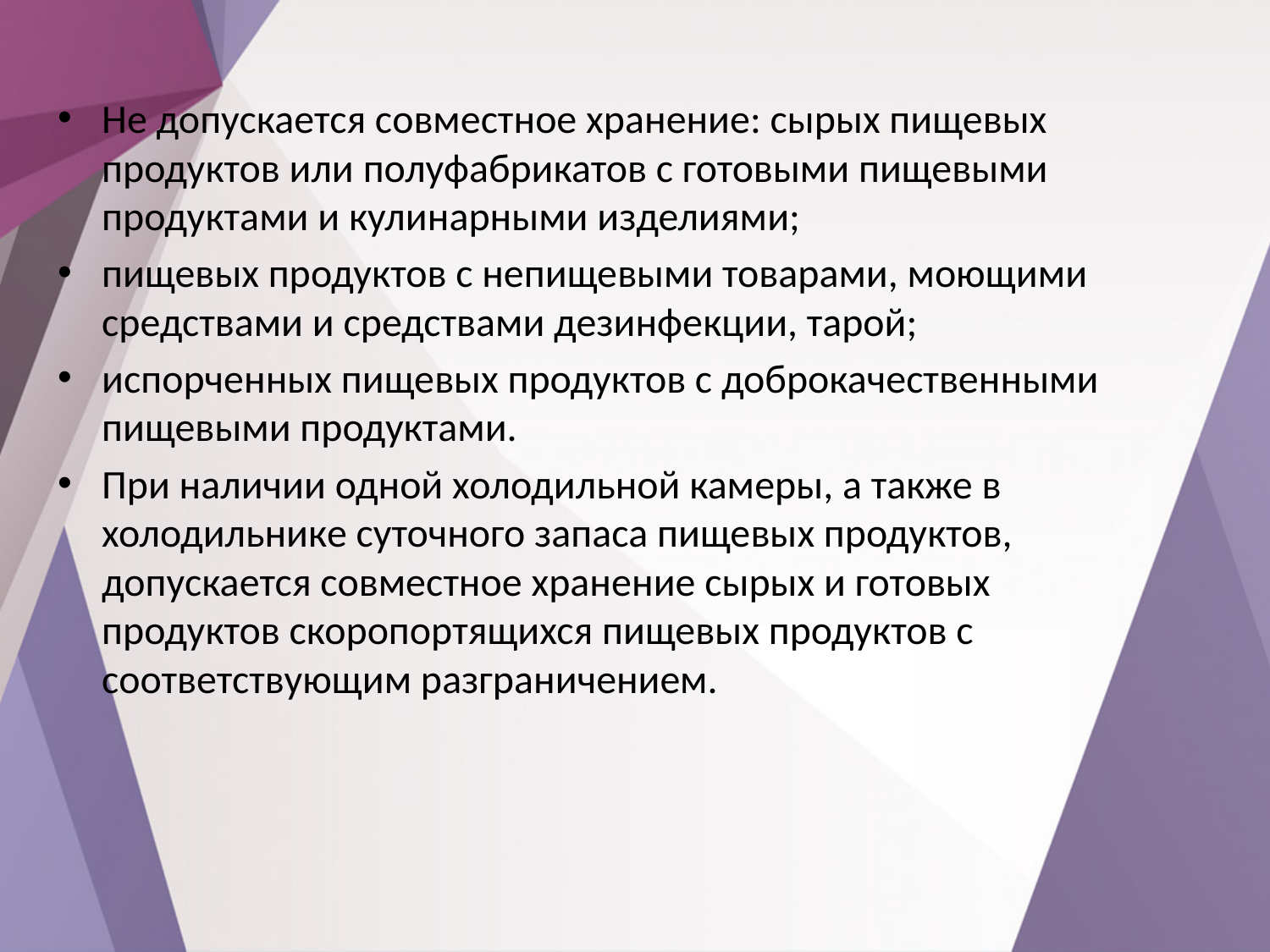

Не допускается совместное хранение: сырых пищевых продуктов или полуфабрикатов с готовыми пищевыми продуктами и кулинарными изделиями;
пищевых продуктов с непищевыми товарами, моющими средствами и средствами дезинфекции, тарой;
испорченных пищевых продуктов с доброкачественными пищевыми продуктами.
При наличии одной холодильной камеры, а также в холодильнике суточного запаса пищевых продуктов, допускается совместное хранение сырых и готовых продуктов скоропортящихся пищевых продуктов с соответствующим разграничением.